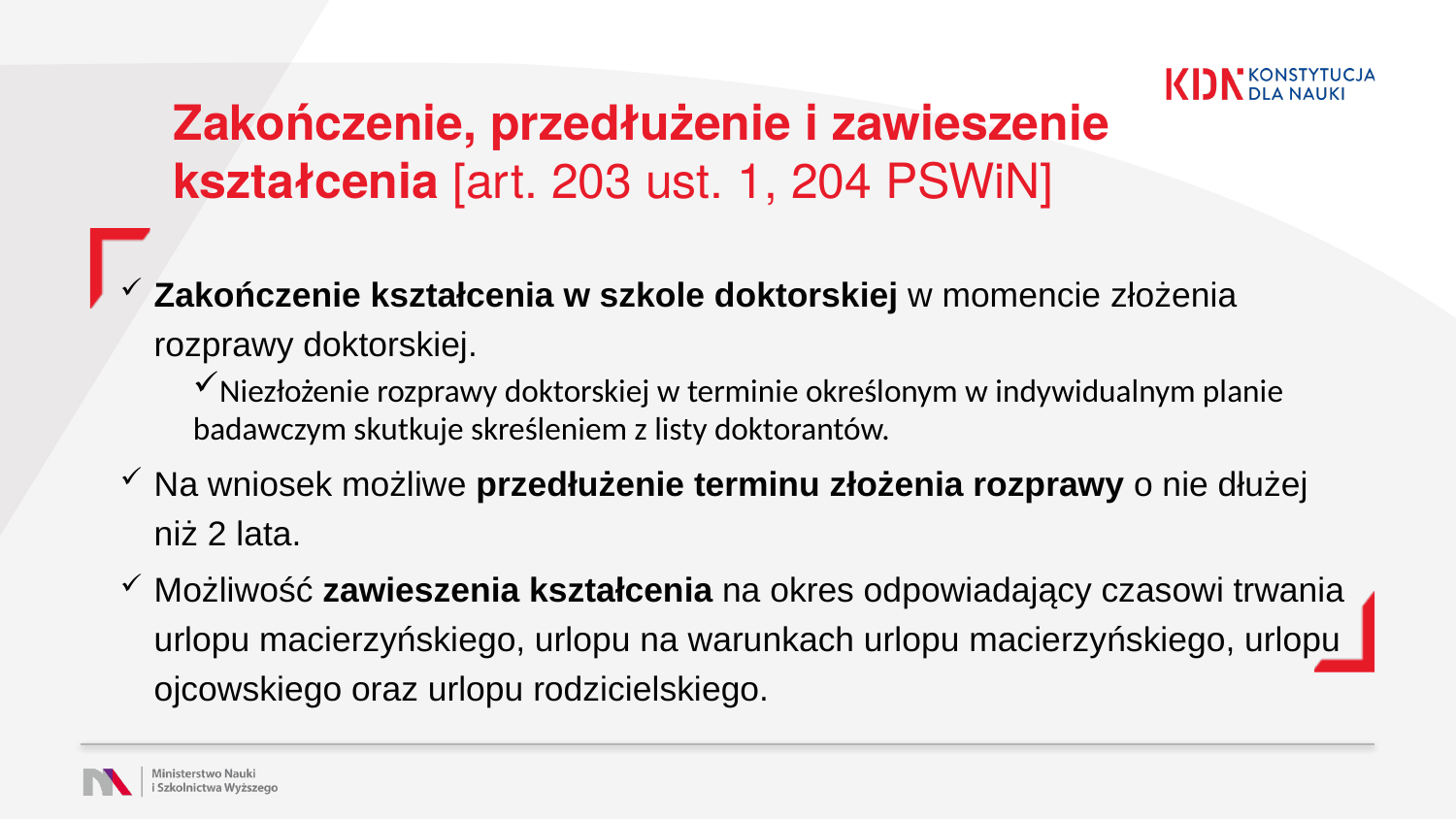

# Zakończenie, przedłużenie i zawieszenie kształcenia [art. 203 ust. 1, 204 PSWiN]
Zakończenie kształcenia w szkole doktorskiej w momencie złożenia rozprawy doktorskiej.
Niezłożenie rozprawy doktorskiej w terminie określonym w indywidualnym planie badawczym skutkuje skreśleniem z listy doktorantów.
Na wniosek możliwe przedłużenie terminu złożenia rozprawy o nie dłużej niż 2 lata.
Możliwość zawieszenia kształcenia na okres odpowiadający czasowi trwania urlopu macierzyńskiego, urlopu na warunkach urlopu macierzyńskiego, urlopu ojcowskiego oraz urlopu rodzicielskiego.